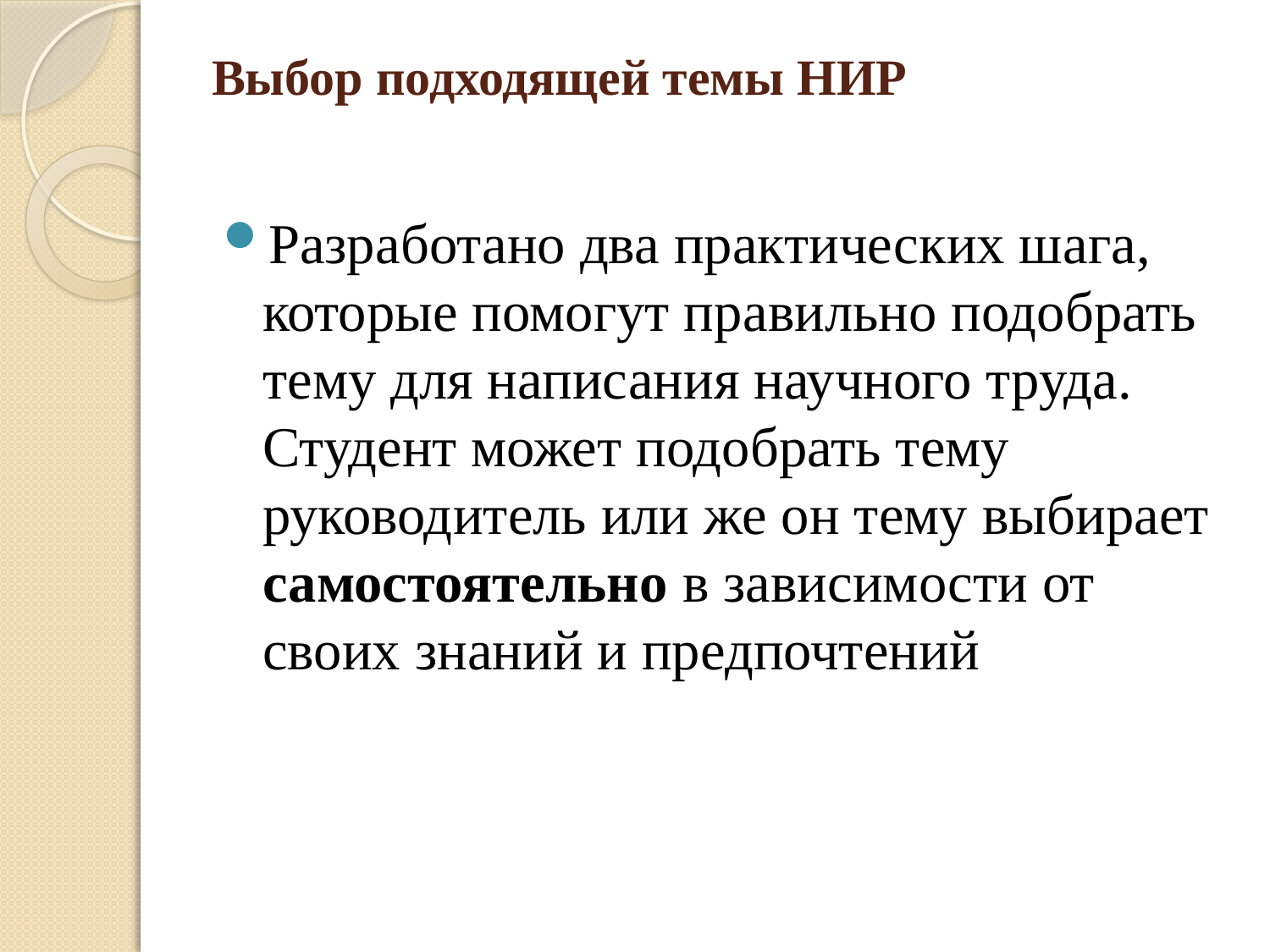

# Выбор подходящей темы НИР
Разработано два практических шага, которые помогут правильно подобрать тему для написания научного труда. Студент может подобрать тему руководитель или же он тему выбирает самостоятельно в зависимости от своих знаний и предпочтений